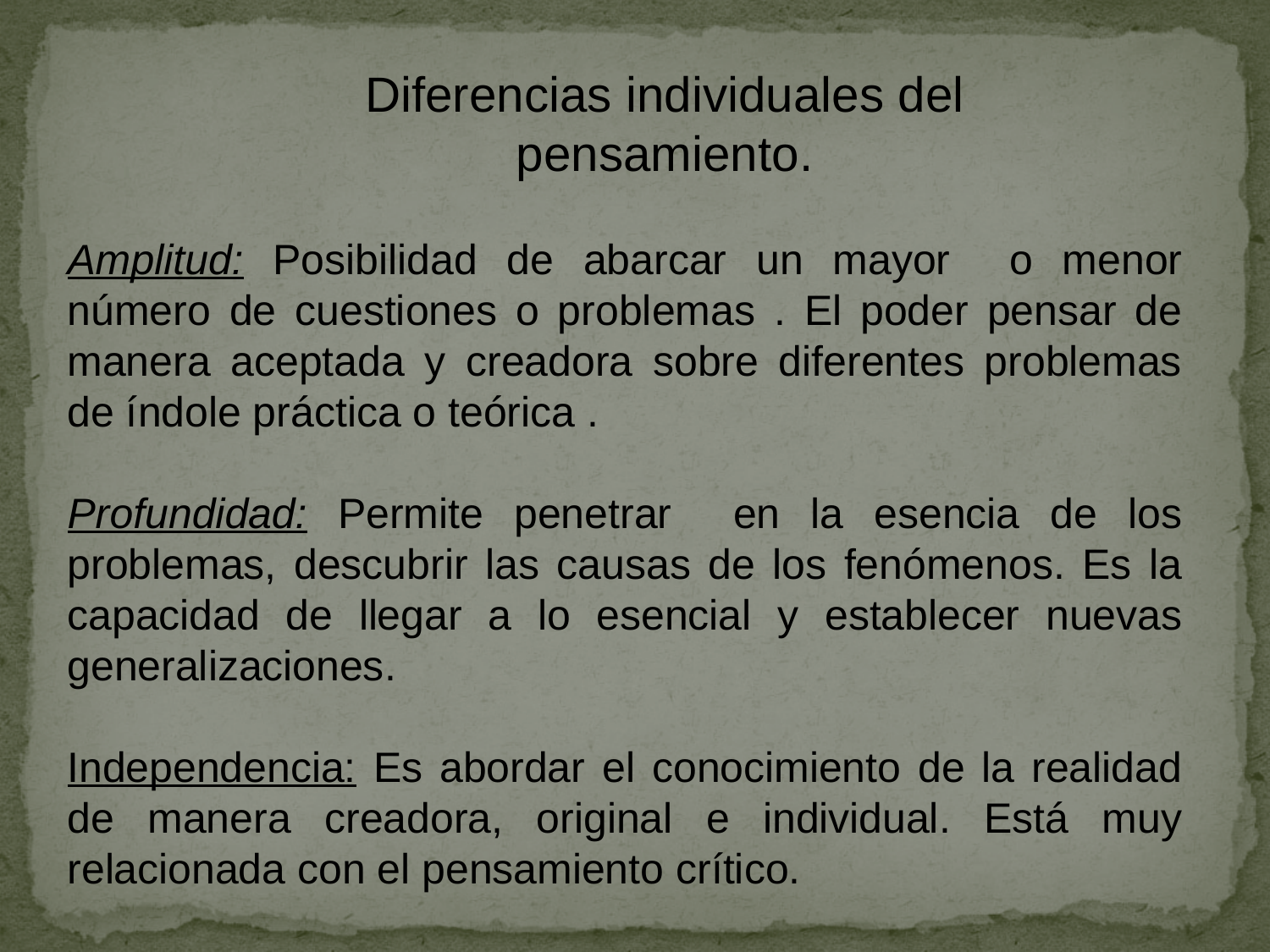

Diferencias individuales del pensamiento.
Amplitud: Posibilidad de abarcar un mayor  o menor número de cuestiones o problemas . El poder pensar de manera aceptada y creadora sobre diferentes problemas de índole práctica o teórica .

Profundidad: Permite penetrar  en la esencia de los problemas, descubrir las causas de los fenómenos. Es la capacidad de llegar a lo esencial y establecer nuevas generalizaciones.

Independencia: Es abordar el conocimiento de la realidad de manera creadora, original e individual. Está muy relacionada con el pensamiento crítico.